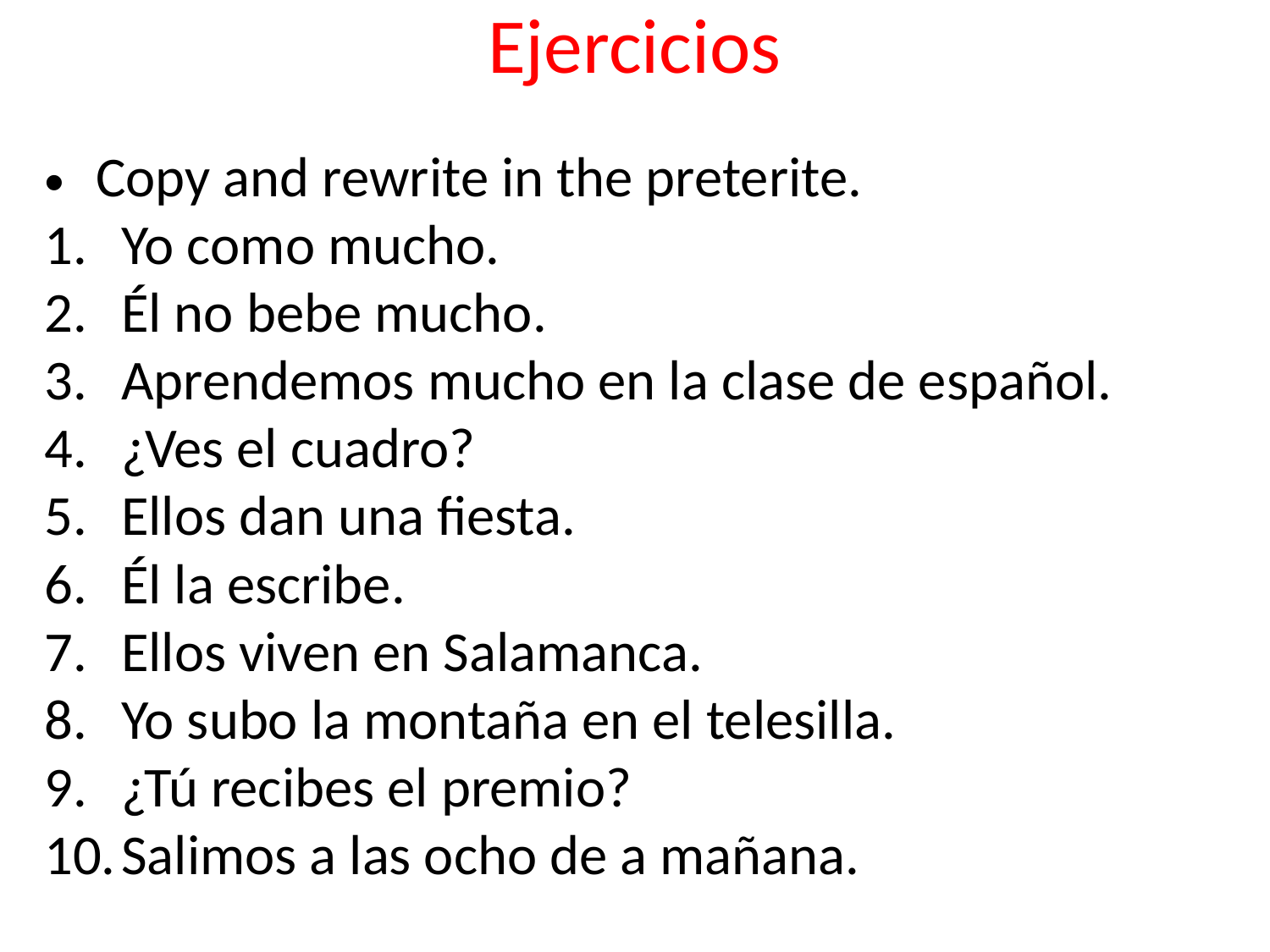

Ejercicios
Copy and rewrite in the preterite.
Yo como mucho.
Él no bebe mucho.
Aprendemos mucho en la clase de español.
¿Ves el cuadro?
Ellos dan una fiesta.
Él la escribe.
Ellos viven en Salamanca.
Yo subo la montaña en el telesilla.
¿Tú recibes el premio?
Salimos a las ocho de a mañana.